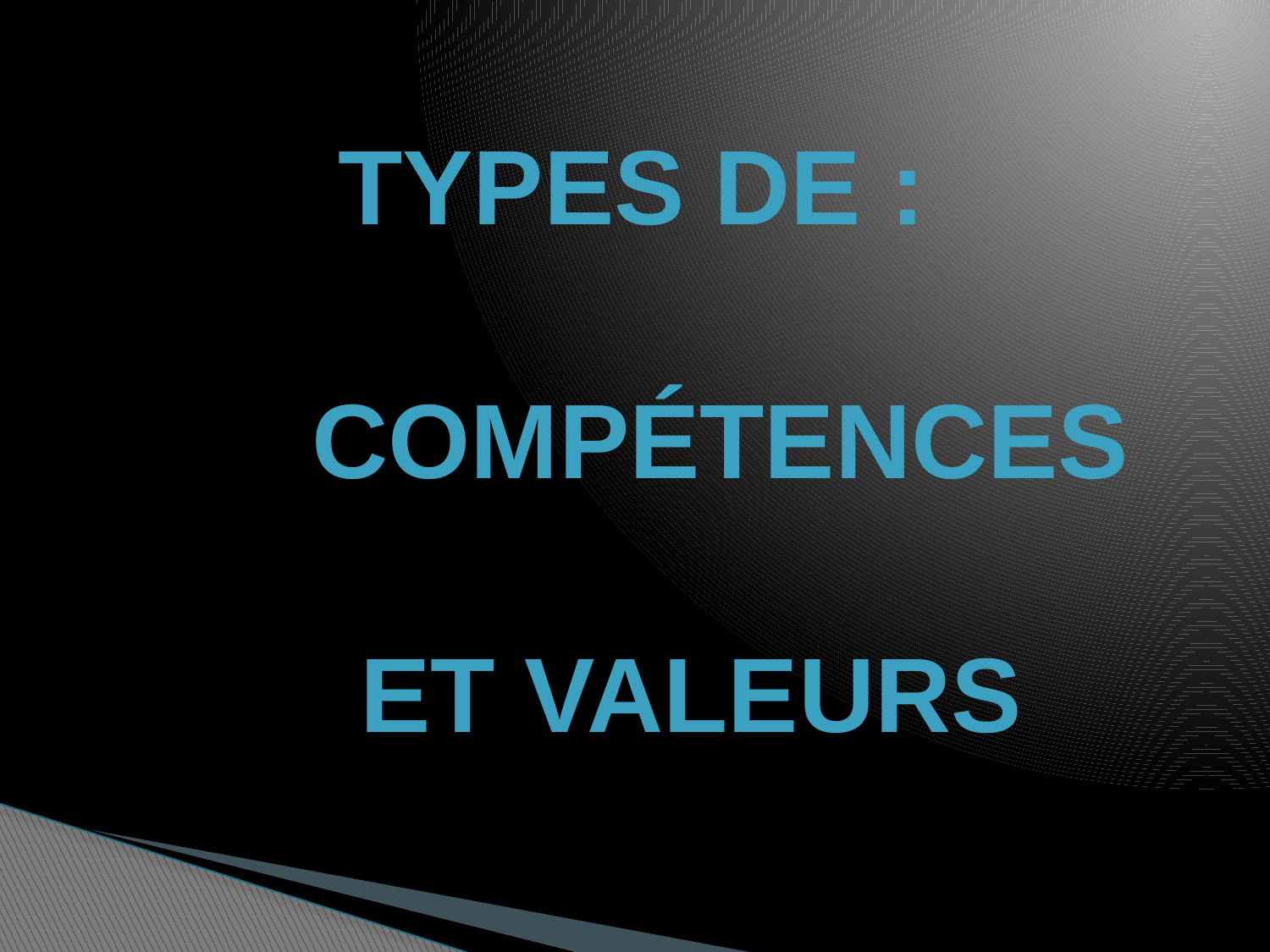

# Types de : compétences et valeurs